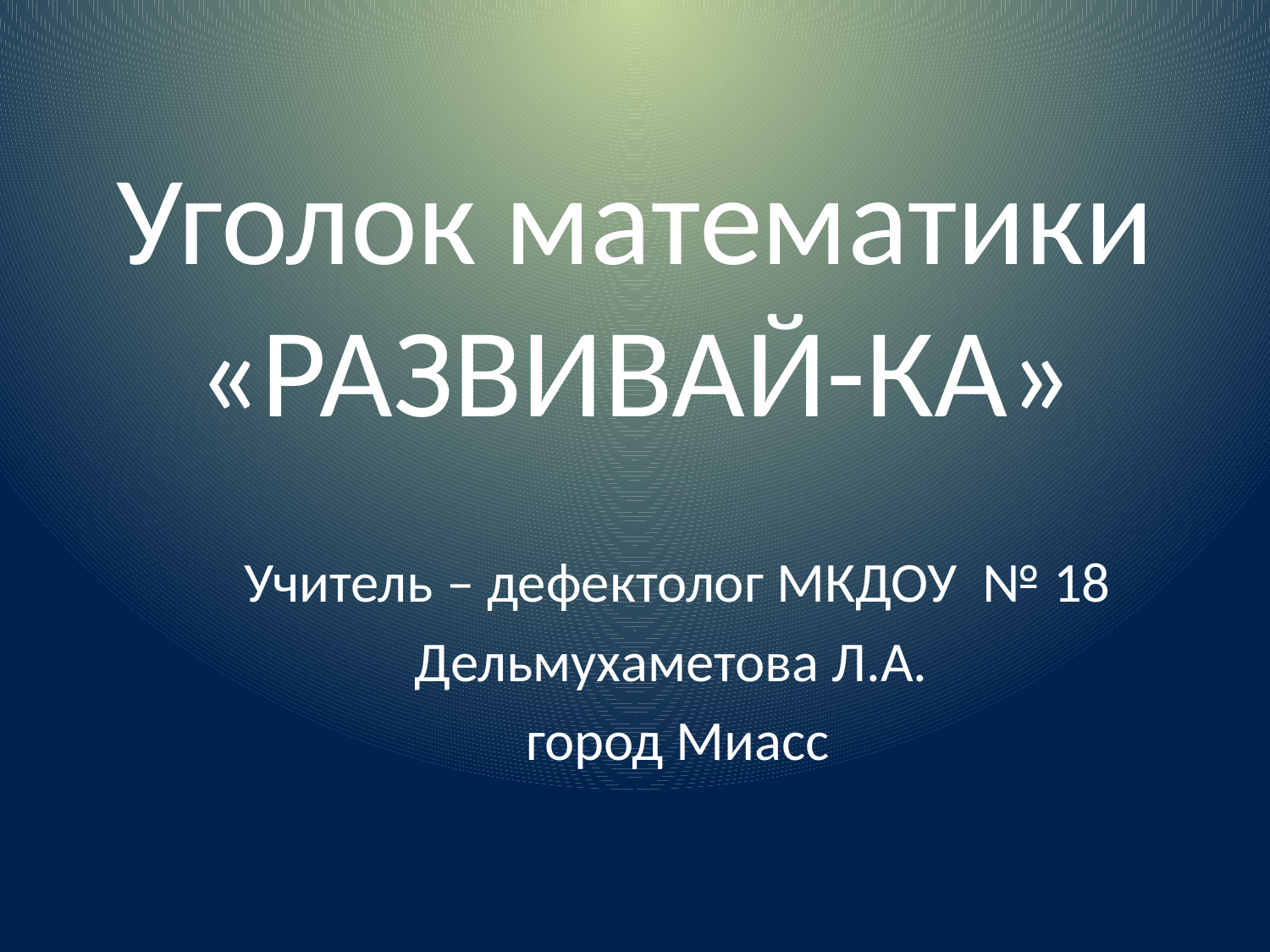

# Уголок математики «РАЗВИВАЙ-КА»
Учитель – дефектолог МКДОУ  № 18
Дельмухаметова Л.А.
город Миасс